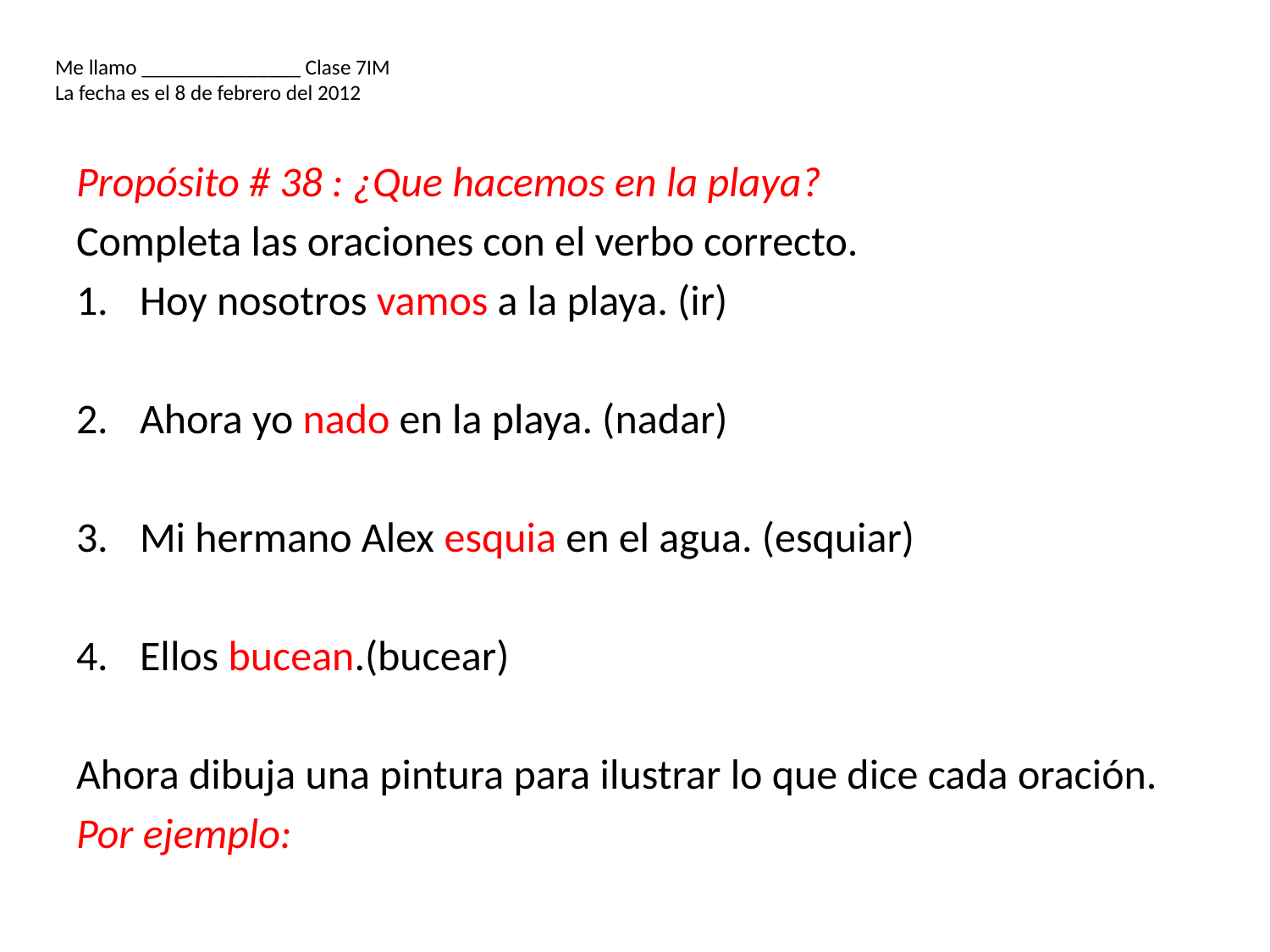

# Me llamo _______________ Clase 7IM La fecha es el 8 de febrero del 2012
Propósito # 38 : ¿Que hacemos en la playa?
Completa las oraciones con el verbo correcto.
Hoy nosotros vamos a la playa. (ir)

Ahora yo nado en la playa. (nadar)

Mi hermano Alex esquia en el agua. (esquiar)

Ellos bucean.(bucear)

Ahora dibuja una pintura para ilustrar lo que dice cada oración.
Por ejemplo: